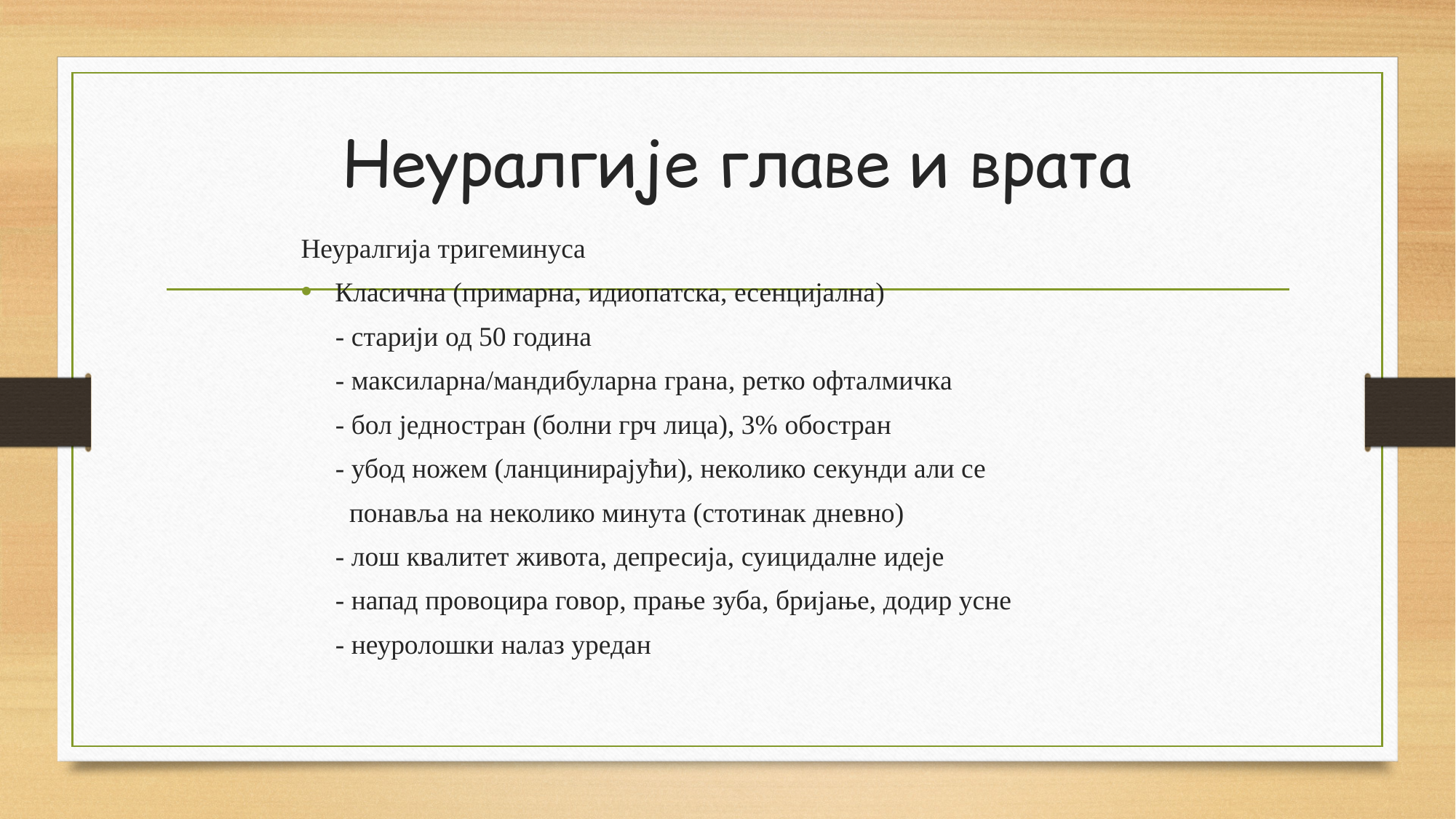

# Неуралгије главе и врата
Неуралгија тригеминуса
Класична (примарна, идиопатска, есенцијална)
     - старији од 50 година
     - максиларна/мандибуларна грана, ретко офталмичка
     - бол једностран (болни грч лица), 3% обостран
     - убод ножем (ланцинирајући), неколико секунди али се
       понавља на неколико минута (стотинак дневно)
     - лош квалитет живота, депресија, суицидалне идеје
     - напад провоцира говор, прање зуба, бријање, додир усне
     - неуролошки налаз уредан